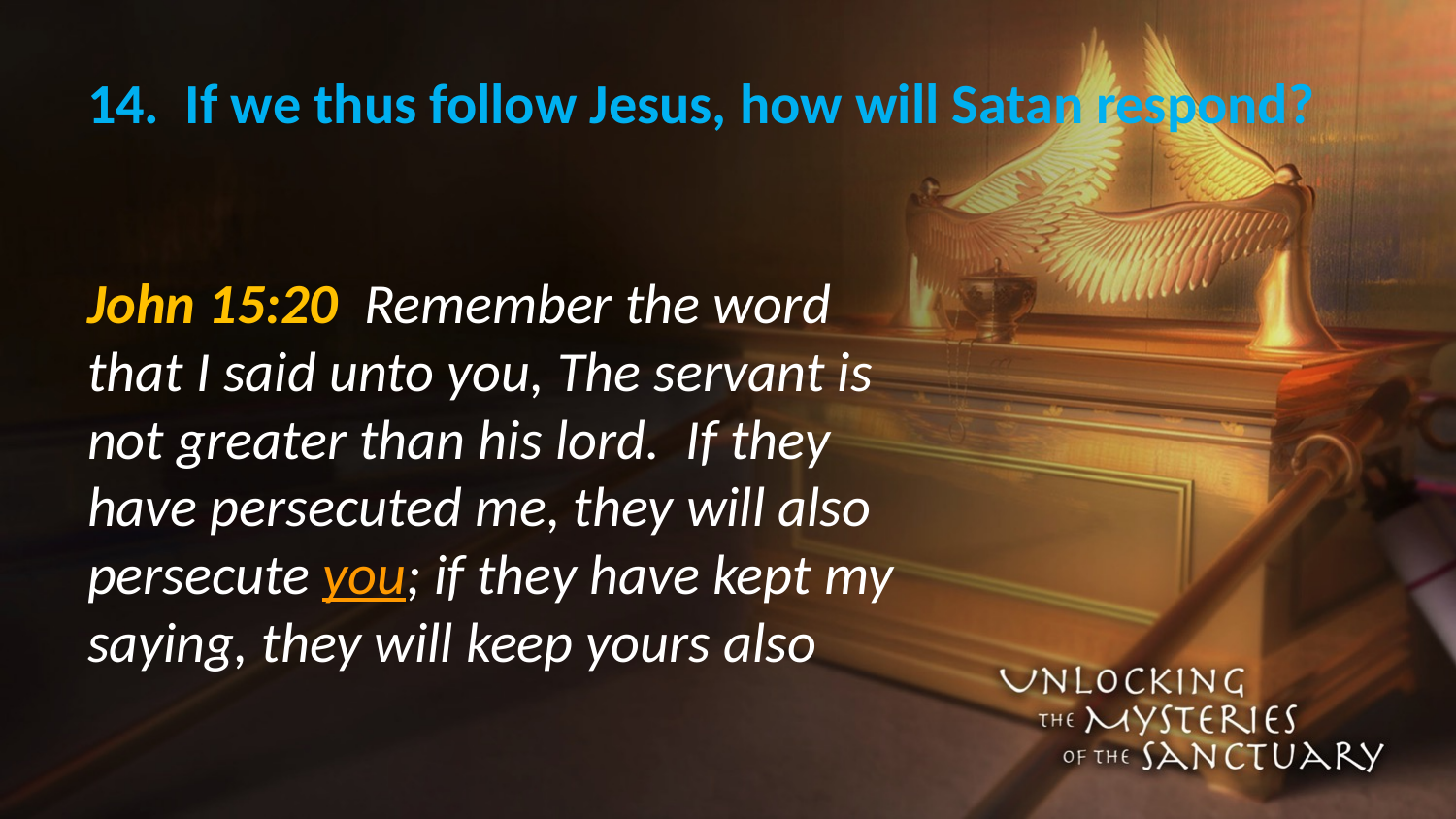

# 14.  If we thus follow Jesus, how will Satan respond?

John 15:20  Remember the word that I said unto you, The servant is not greater than his lord.  If they have persecuted me, they will also persecute you; if they have kept my saying, they will keep yours also